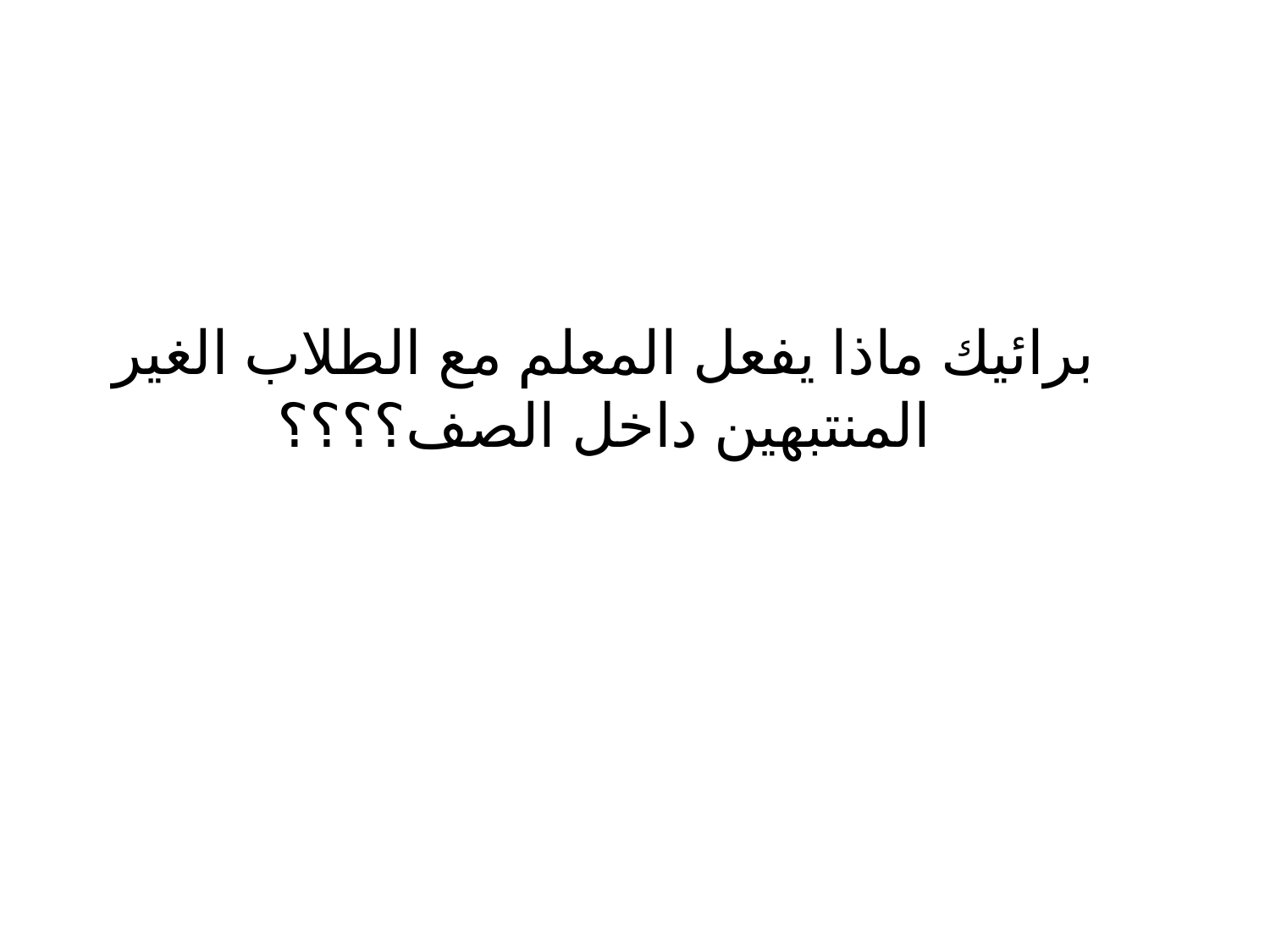

# برائيك ماذا يفعل المعلم مع الطلاب الغير المنتبهين داخل الصف؟؟؟؟